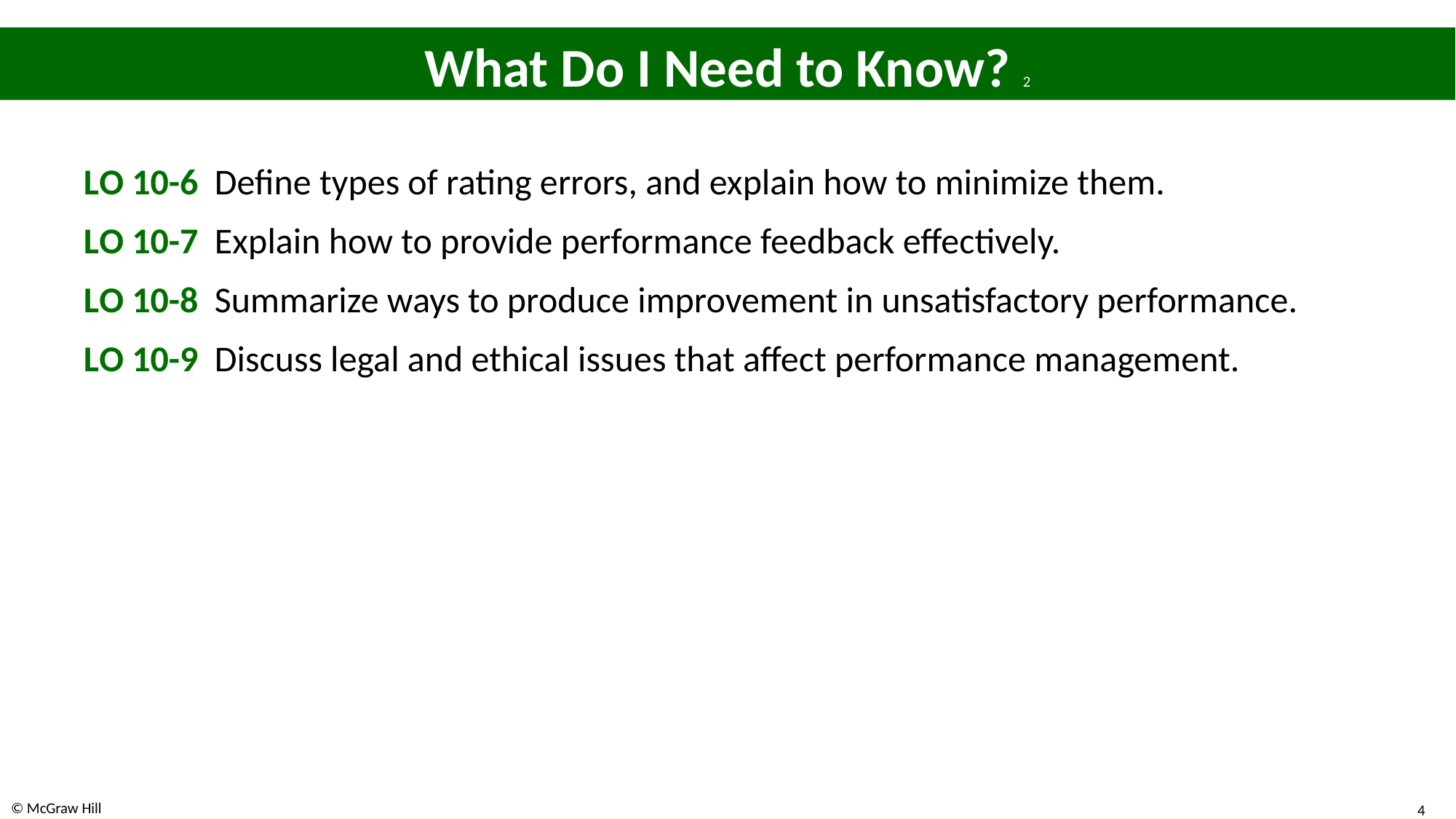

# What Do I Need to Know? 2
L O 10-6  Define types of rating errors, and explain how to minimize them.
L O 10-7  Explain how to provide performance feedback effectively.
L O 10-8  Summarize ways to produce improvement in unsatisfactory performance.
L O 10-9  Discuss legal and ethical issues that affect performance management.